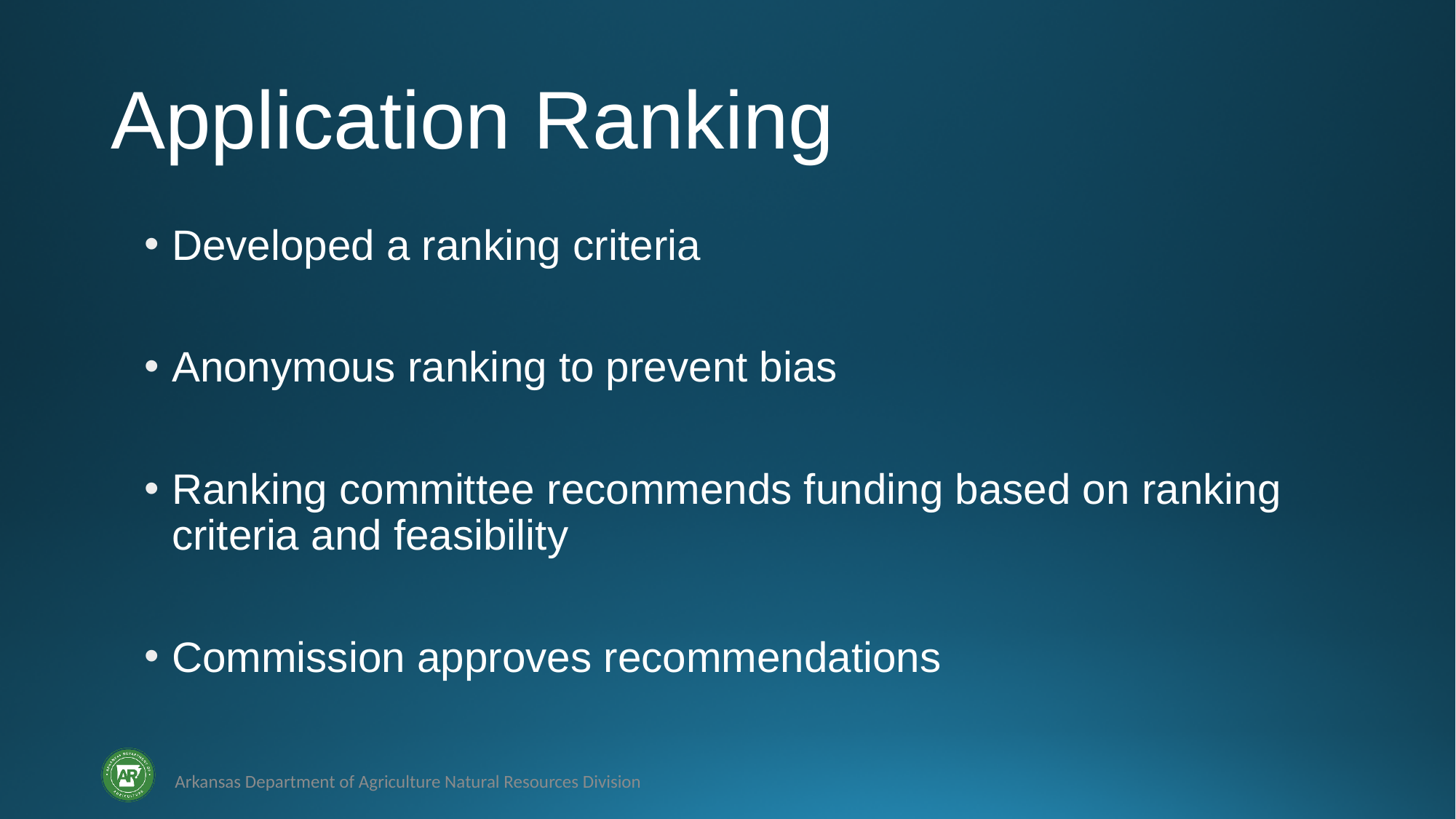

# Application Ranking
Developed a ranking criteria

Anonymous ranking to prevent bias

Ranking committee recommends funding based on ranking criteria and feasibility

Commission approves recommendations
Arkansas Department of Agriculture Natural Resources Division